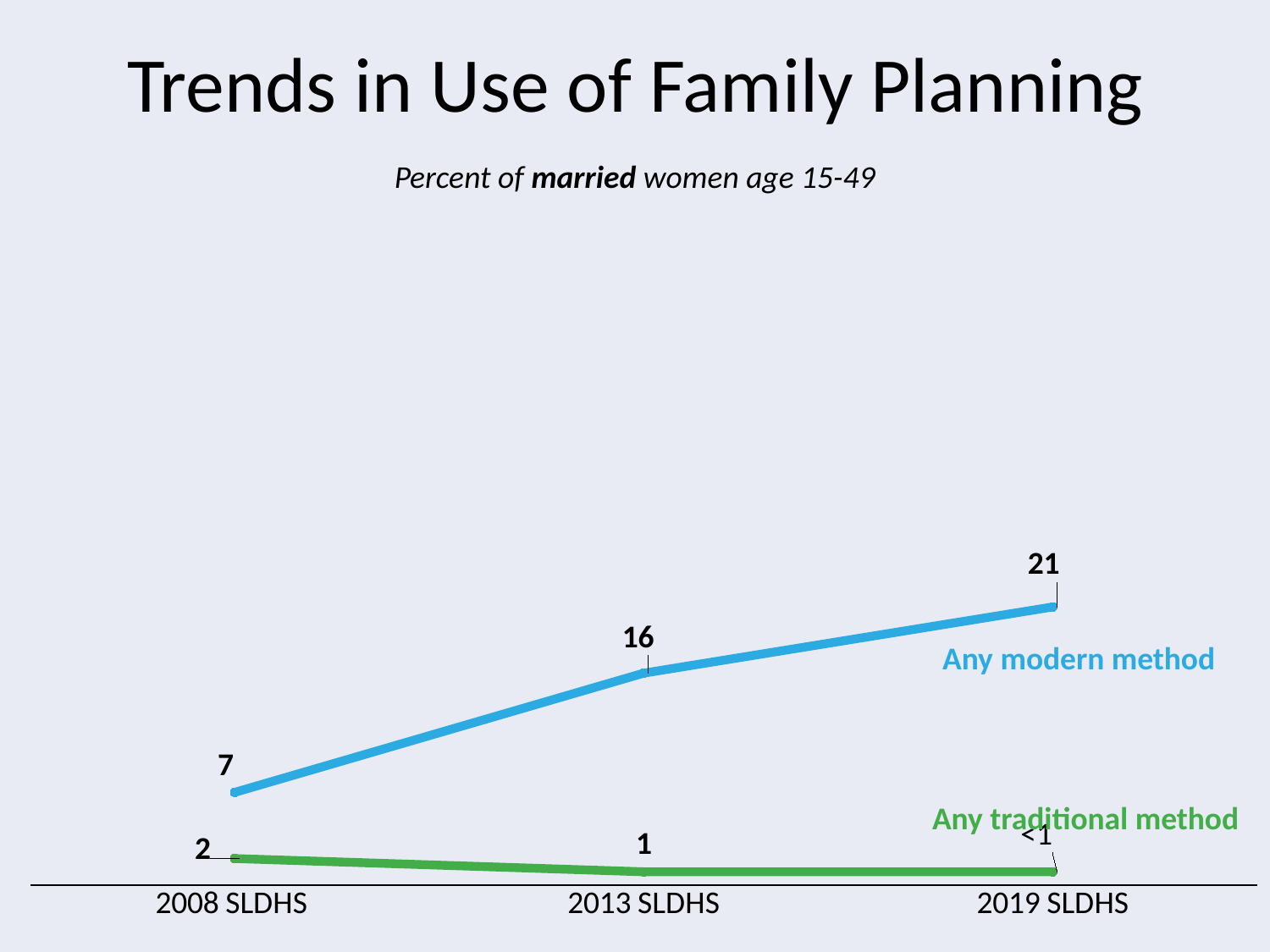

# Trends in Use of Family Planning
Percent of married women age 15-49

### Chart

| Category | Traditional | mCPR |
|---|---|---|
| 2008 SLDHS  | 2.0 | 7.0 |
| 2013 SLDHS | 1.0 | 16.0 |
| 2019 SLDHS | 1.0 | 21.0 |
Any modern method
Any traditional method